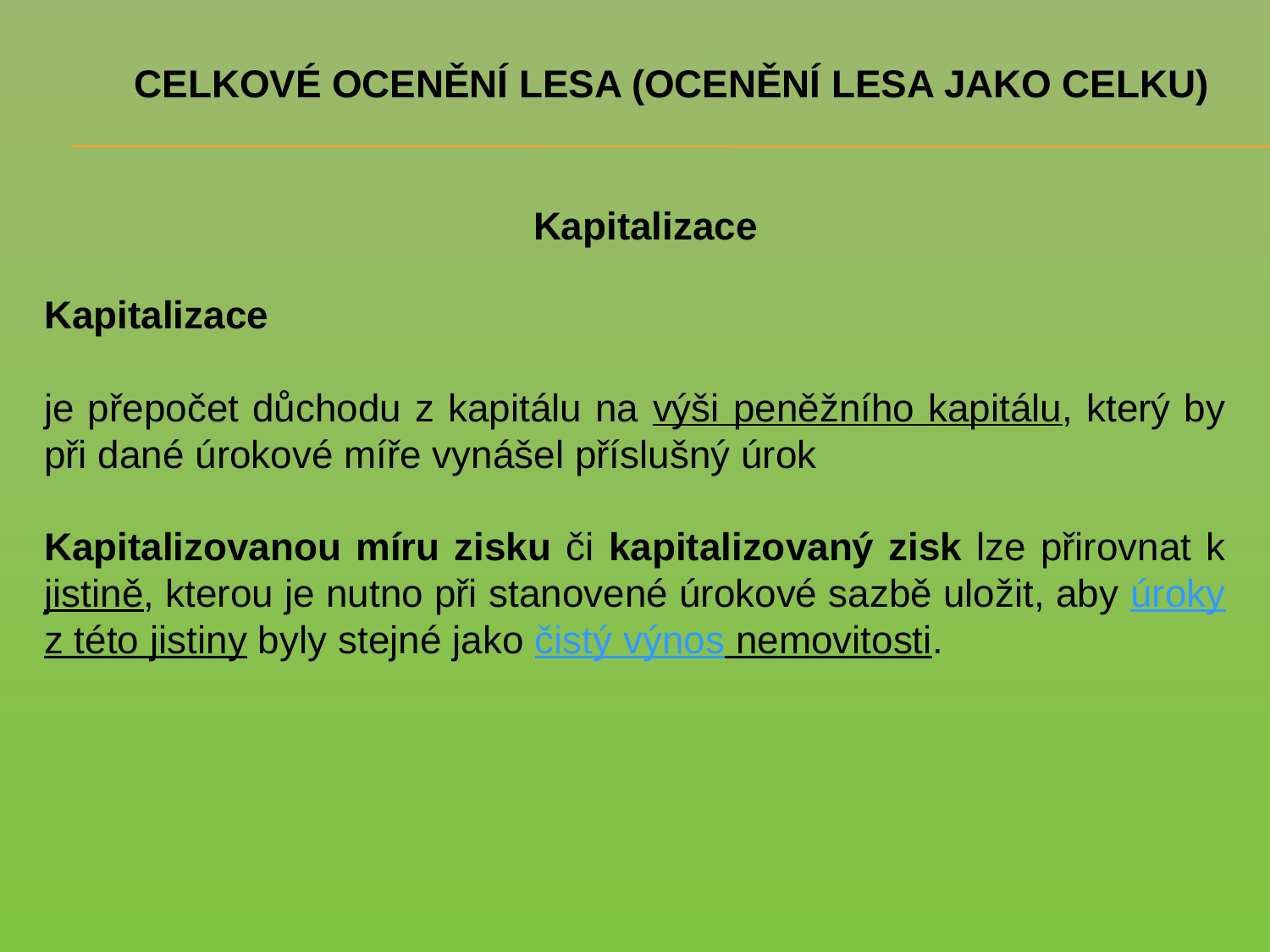

# CELKOVÉ OCENĚNÍ LESA (OCENĚNÍ LESA JAKO CELKU)

Kapitalizace
Kapitalizace

je přepočet důchodu z kapitálu na výši peněžního kapitálu, který by při dané úrokové míře vynášel příslušný úrok

Kapitalizovanou míru zisku či kapitalizovaný zisk lze přirovnat k jistině, kterou je nutno při stanovené úrokové sazbě uložit, aby úroky z této jistiny byly stejné jako čistý výnos nemovitosti.